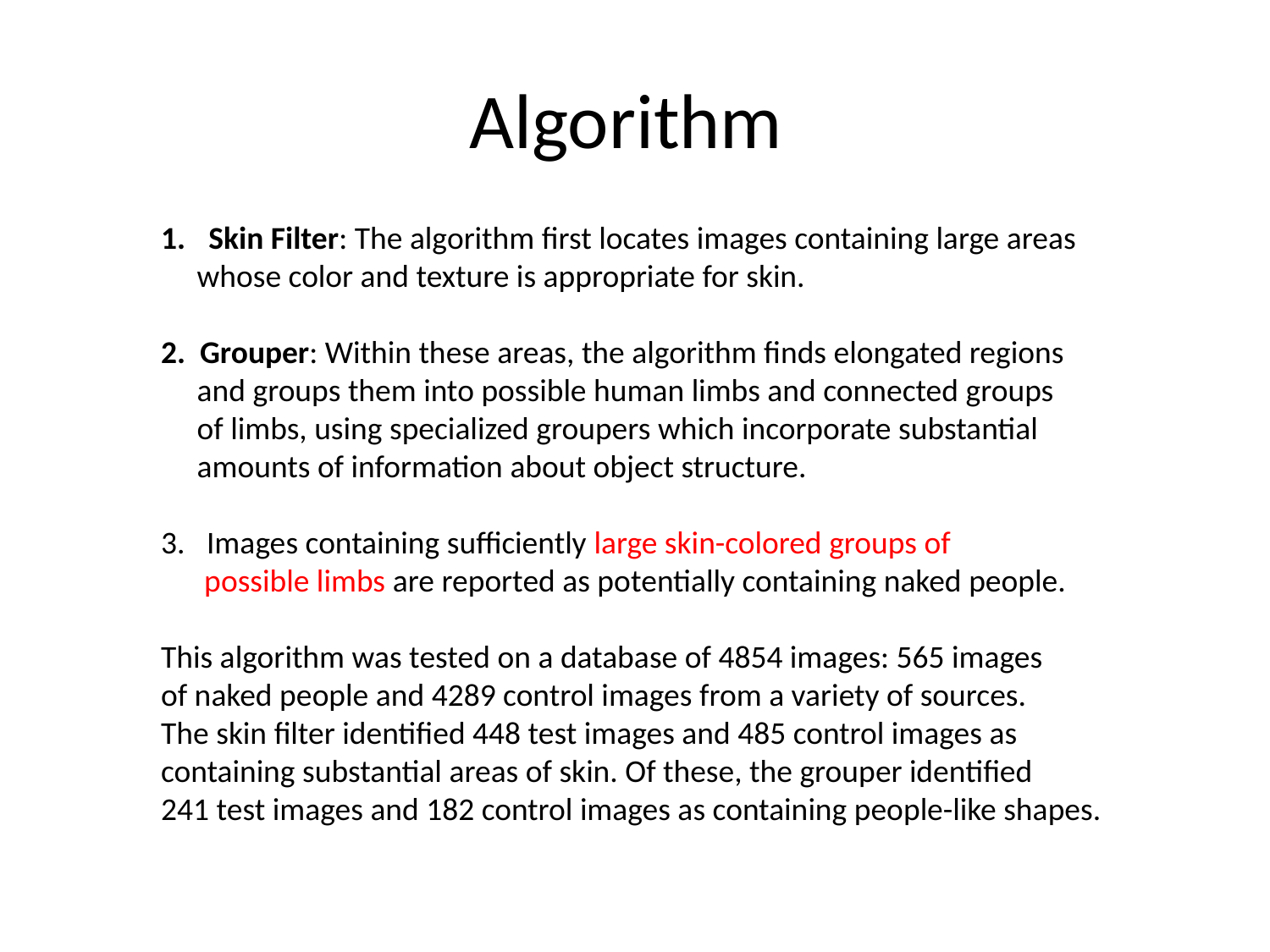

# Algorithm
Skin Filter: The algorithm first locates images containing large areas
     whose color and texture is appropriate for skin.

2.  Grouper: Within these areas, the algorithm finds elongated regions
     and groups them into possible human limbs and connected groups
     of limbs, using specialized groupers which incorporate substantial
     amounts of information about object structure.

3.   Images containing sufficiently large skin-colored groups of
      possible limbs are reported as potentially containing naked people.

This algorithm was tested on a database of 4854 images: 565 images
of naked people and 4289 control images from a variety of sources.
The skin filter identified 448 test images and 485 control images as
containing substantial areas of skin. Of these, the grouper identified
241 test images and 182 control images as containing people-like shapes.